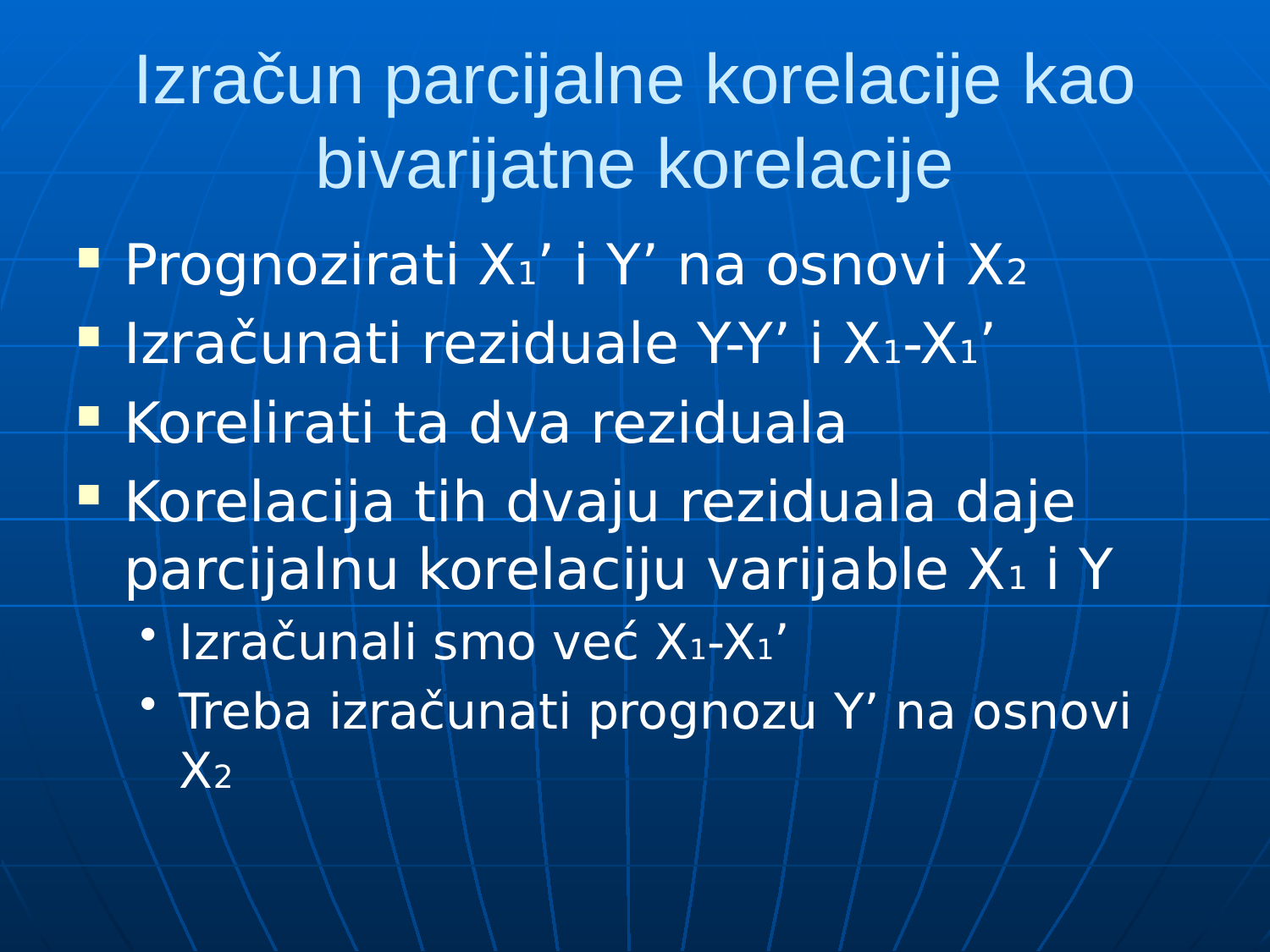

# Izračun parcijalne korelacije kao bivarijatne korelacije
Prognozirati X1’ i Y’ na osnovi X2
Izračunati reziduale Y-Y’ i X1-X1’
Korelirati ta dva reziduala
Korelacija tih dvaju reziduala daje parcijalnu korelaciju varijable X1 i Y
Izračunali smo već X1-X1’
Treba izračunati prognozu Y’ na osnovi X2